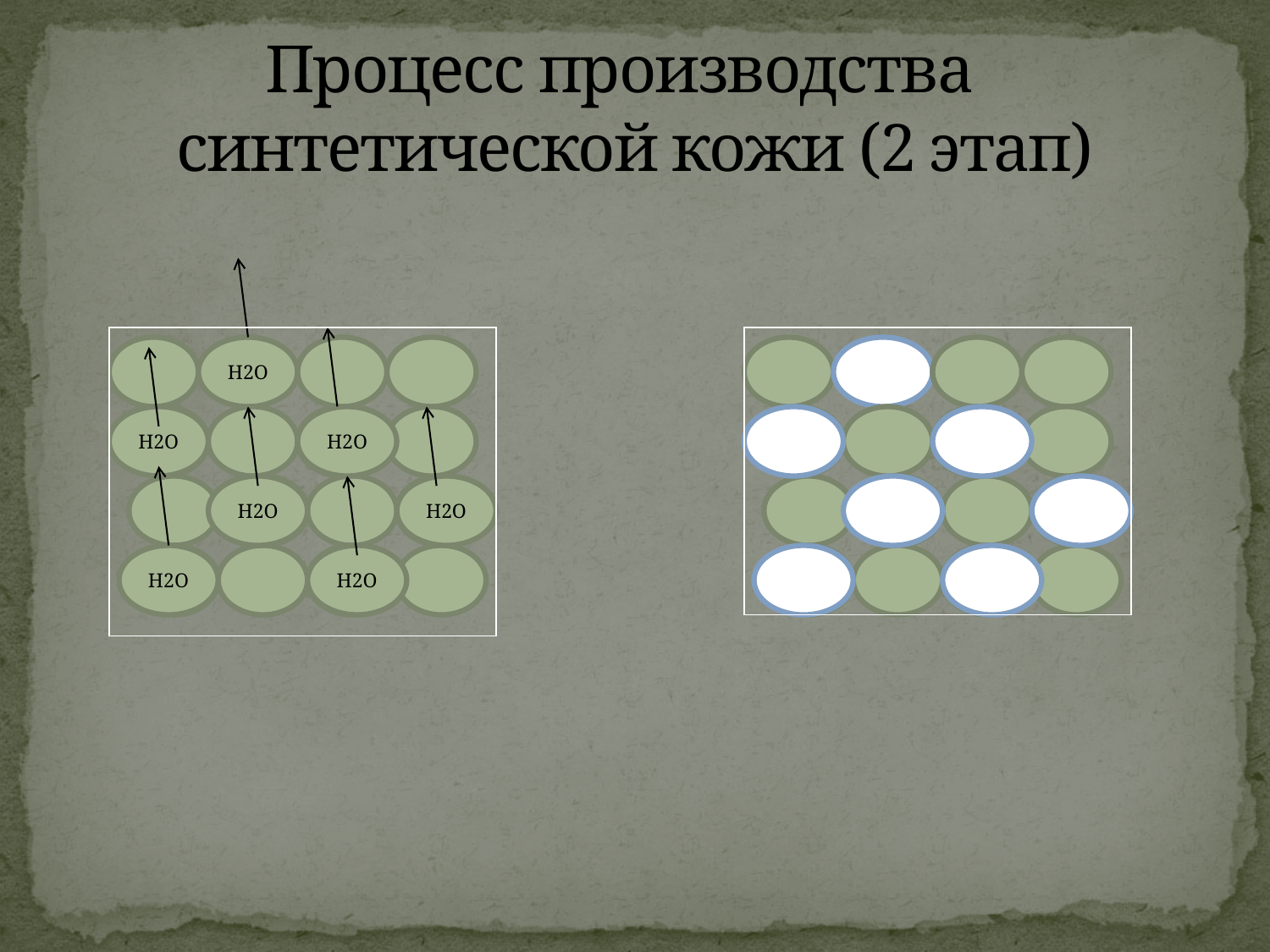

# Процесс производства синтетической кожи (2 этап)
|  |
| --- |
|  |
| --- |

Н2О

Н2О

Н2О

Н2О

Н2О

Н2О

Н2О